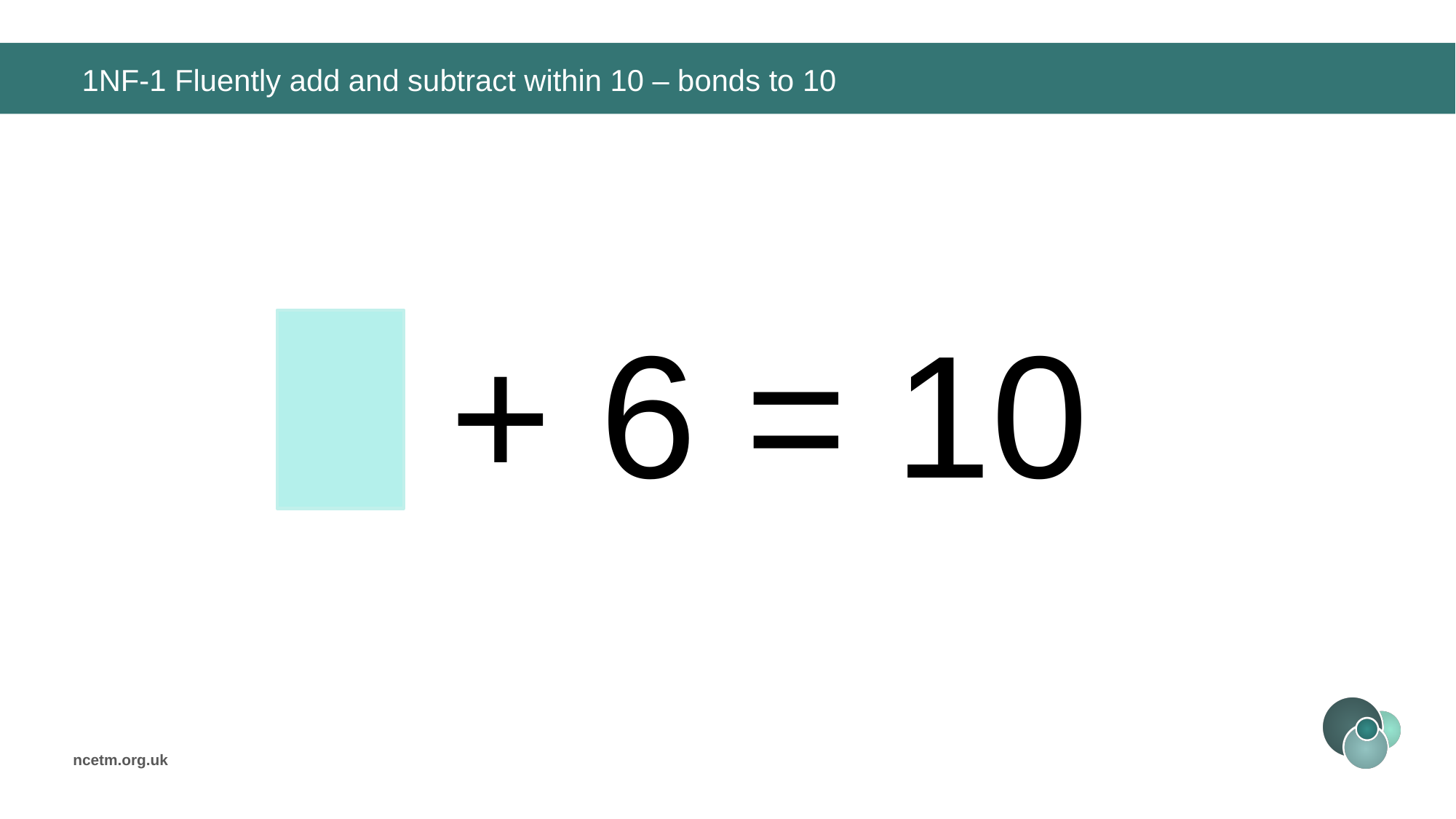

# 1NF-1 Fluently add and subtract within 10 – bonds to 10
4 + 6 =
10